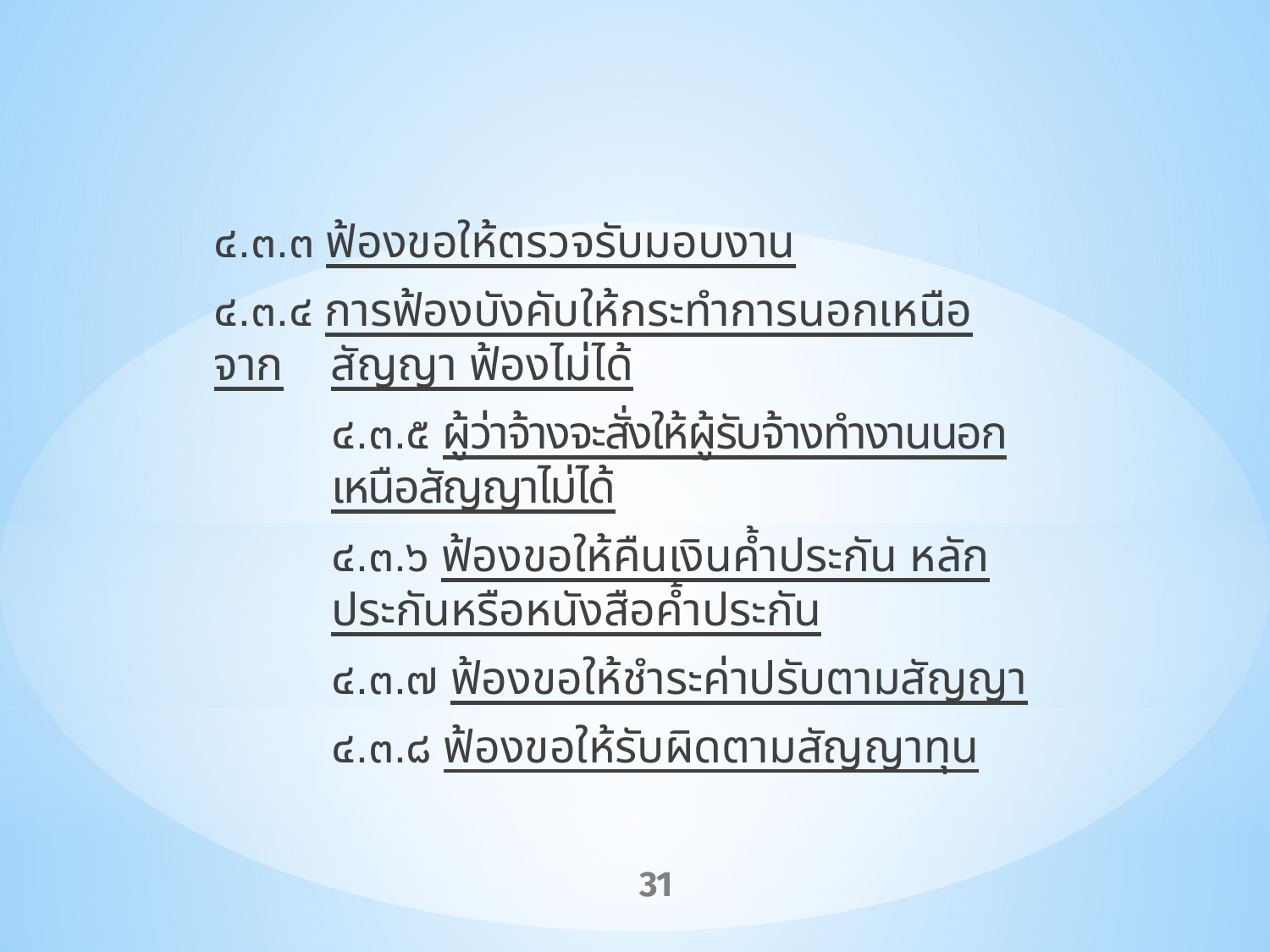

๔.๓.๓ ฟ้องขอให้ตรวจรับมอบงาน
	๔.๓.๔ การฟ้องบังคับให้กระทำการนอกเหนือจาก		สัญญา ฟ้องไม่ได้
	๔.๓.๕ ผู้ว่าจ้างจะสั่งให้ผู้รับจ้างทำงานนอกเหนือสัญญาไม่ได้
๔.๓.๖ ฟ้องขอให้คืนเงินค้ำประกัน หลักประกันหรือหนังสือค้ำประกัน
๔.๓.๗ ฟ้องขอให้ชำระค่าปรับตามสัญญา
๔.๓.๘ ฟ้องขอให้รับผิดตามสัญญาทุน

31